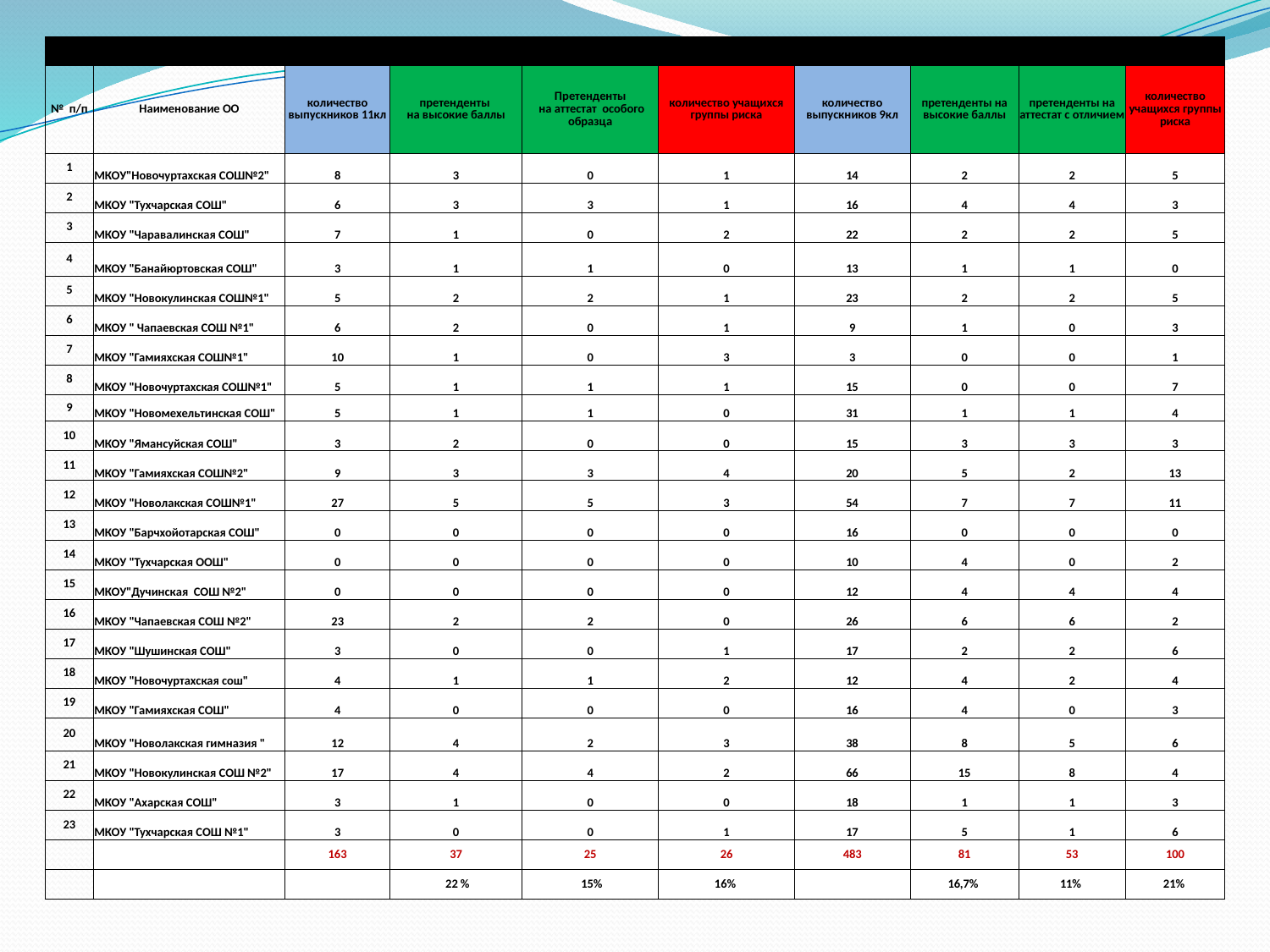

| Прогноз по ЕГЭ -2021г. и ОГЭ-2021г.. |  |  |  |  |  |  |  |  |  |
| --- | --- | --- | --- | --- | --- | --- | --- | --- | --- |
| № п/п | Наименование ОО | количество выпускников 11кл | претенденты на высокие баллы | Претенденты на аттестат особого образца | количество учащихся группы риска | количество выпускников 9кл | претенденты на высокие баллы | претенденты на аттестат с отличием | количество учащихся группы риска |
| 1 | МКОУ"Новочуртахская СОШ№2" | 8 | 3 | 0 | 1 | 14 | 2 | 2 | 5 |
| 2 | МКОУ "Тухчарская СОШ" | 6 | 3 | 3 | 1 | 16 | 4 | 4 | 3 |
| 3 | МКОУ "Чаравалинская СОШ" | 7 | 1 | 0 | 2 | 22 | 2 | 2 | 5 |
| 4 | МКОУ "Банайюртовская СОШ" | 3 | 1 | 1 | 0 | 13 | 1 | 1 | 0 |
| 5 | МКОУ "Новокулинская СОШ№1" | 5 | 2 | 2 | 1 | 23 | 2 | 2 | 5 |
| 6 | МКОУ " Чапаевская СОШ №1" | 6 | 2 | 0 | 1 | 9 | 1 | 0 | 3 |
| 7 | МКОУ "Гамияхская СОШ№1" | 10 | 1 | 0 | 3 | 3 | 0 | 0 | 1 |
| 8 | МКОУ "Новочуртахская СОШ№1" | 5 | 1 | 1 | 1 | 15 | 0 | 0 | 7 |
| 9 | МКОУ "Новомехельтинская СОШ" | 5 | 1 | 1 | 0 | 31 | 1 | 1 | 4 |
| 10 | МКОУ "Ямансуйская СОШ" | 3 | 2 | 0 | 0 | 15 | 3 | 3 | 3 |
| 11 | МКОУ "Гамияхская СОШ№2" | 9 | 3 | 3 | 4 | 20 | 5 | 2 | 13 |
| 12 | МКОУ "Новолакская СОШ№1" | 27 | 5 | 5 | 3 | 54 | 7 | 7 | 11 |
| 13 | МКОУ "Барчхойотарская СОШ" | 0 | 0 | 0 | 0 | 16 | 0 | 0 | 0 |
| 14 | МКОУ "Тухчарская ООШ" | 0 | 0 | 0 | 0 | 10 | 4 | 0 | 2 |
| 15 | МКОУ"Дучинская СОШ №2" | 0 | 0 | 0 | 0 | 12 | 4 | 4 | 4 |
| 16 | МКОУ "Чапаевская СОШ №2" | 23 | 2 | 2 | 0 | 26 | 6 | 6 | 2 |
| 17 | МКОУ "Шушинская СОШ" | 3 | 0 | 0 | 1 | 17 | 2 | 2 | 6 |
| 18 | МКОУ "Новочуртахская сош" | 4 | 1 | 1 | 2 | 12 | 4 | 2 | 4 |
| 19 | МКОУ "Гамияхская СОШ" | 4 | 0 | 0 | 0 | 16 | 4 | 0 | 3 |
| 20 | МКОУ "Новолакская гимназия " | 12 | 4 | 2 | 3 | 38 | 8 | 5 | 6 |
| 21 | МКОУ "Новокулинская СОШ №2" | 17 | 4 | 4 | 2 | 66 | 15 | 8 | 4 |
| 22 | МКОУ "Ахарская СОШ" | 3 | 1 | 0 | 0 | 18 | 1 | 1 | 3 |
| 23 | МКОУ "Тухчарская СОШ №1" | 3 | 0 | 0 | 1 | 17 | 5 | 1 | 6 |
|  |  | 163 | 37 | 25 | 26 | 483 | 81 | 53 | 100 |
|  |  |  | 22 % | 15% | 16% |  | 16,7% | 11% | 21% |